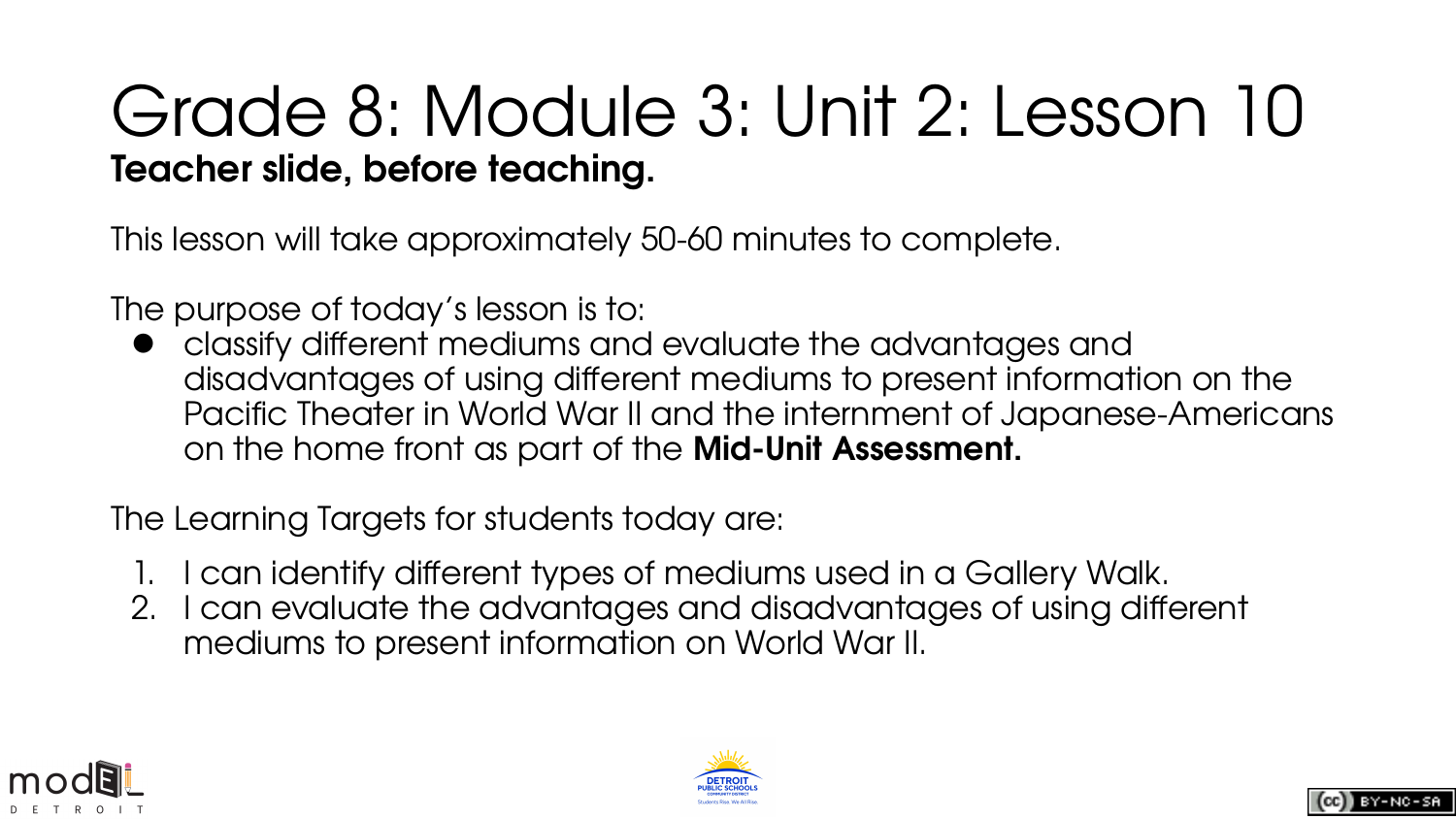

# Grade 8: Module 3: Unit 2: Lesson 10
Teacher slide, before teaching.

This lesson will take approximately 50-60 minutes to complete.

The purpose of today’s lesson is to:
classify different mediums and evaluate the advantages and disadvantages of using different mediums to present information on the Pacific Theater in World War II and the internment of Japanese-Americans on the home front as part of the Mid-Unit Assessment.

The Learning Targets for students today are:
I can identify different types of mediums used in a Gallery Walk.
I can evaluate the advantages and disadvantages of using different mediums to present information on World War II.